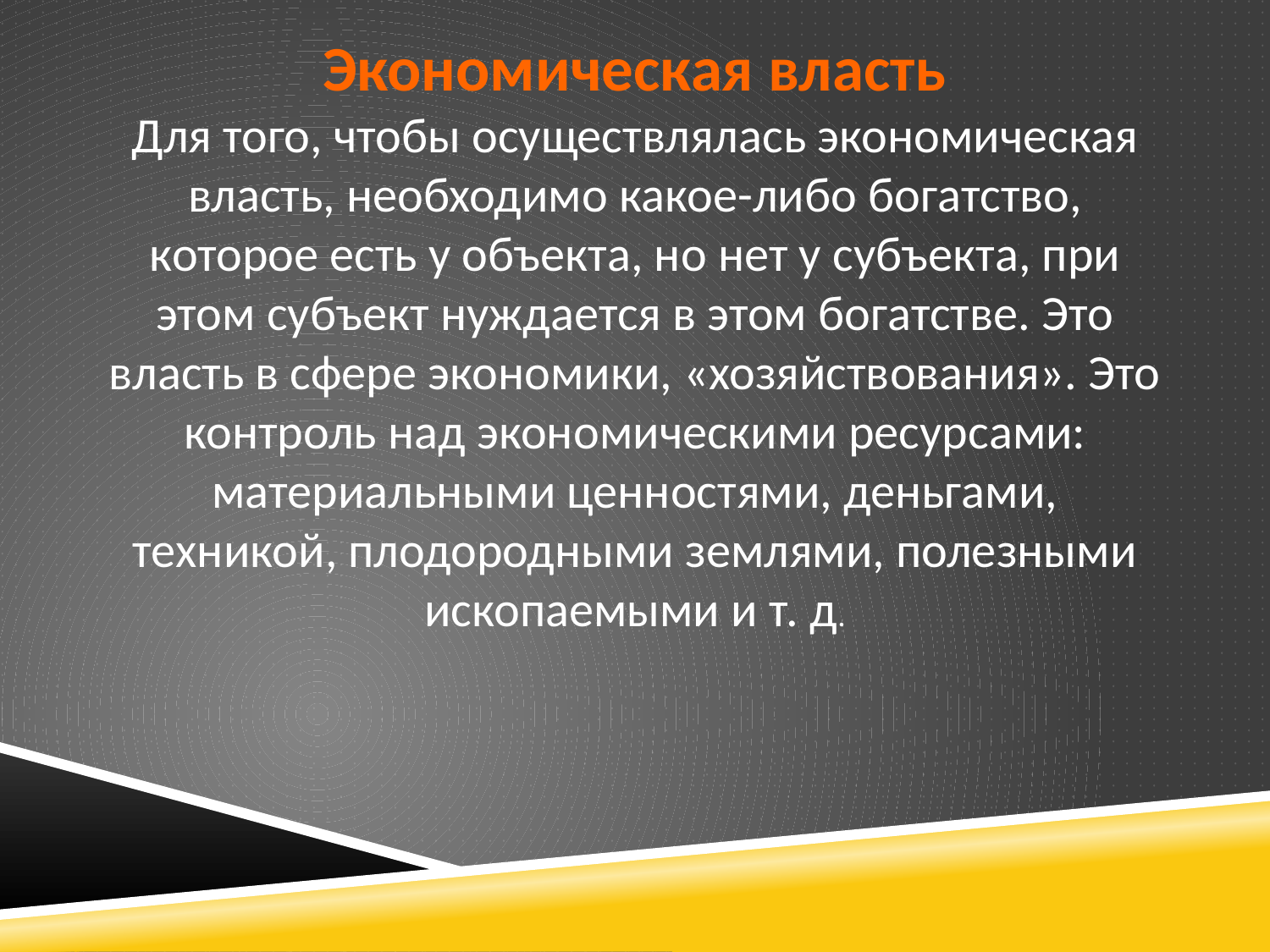

Экономическая власть
Для того, чтобы осуществлялась экономическая власть, необходимо какое-либо богатство, которое есть у объекта, но нет у субъекта, при этом субъект нуждается в этом богатстве. Это власть в сфере экономики, «хозяйствования». Это контроль над экономическими ресурсами: материальными ценностями, деньгами, техникой, плодородными землями, полезными ископаемыми и т. д.